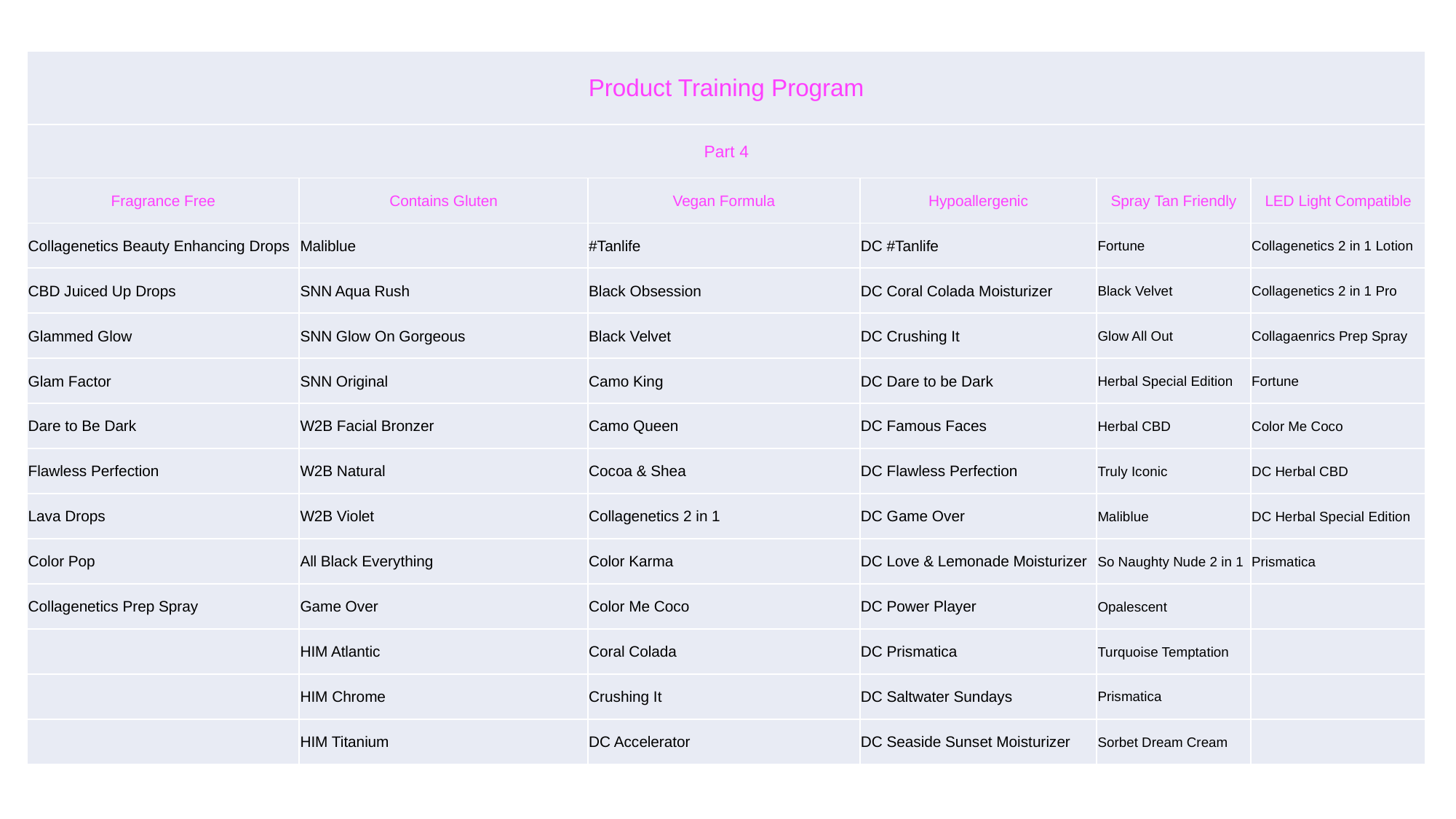

| Product Training Program |  |  |  |  |  |
| --- | --- | --- | --- | --- | --- |
| Part 4 |  |  |  |  |  |
| Fragrance Free | Contains Gluten | Vegan Formula | Hypoallergenic | Spray Tan Friendly | LED Light Compatible |
| Collagenetics Beauty Enhancing Drops | Maliblue | #Tanlife | DC #Tanlife | Fortune | Collagenetics 2 in 1 Lotion |
| CBD Juiced Up Drops | SNN Aqua Rush | Black Obsession | DC Coral Colada Moisturizer | Black Velvet | Collagenetics 2 in 1 Pro |
| Glammed Glow | SNN Glow On Gorgeous | Black Velvet | DC Crushing It | Glow All Out | Collagaenrics Prep Spray |
| Glam Factor | SNN Original | Camo King | DC Dare to be Dark | Herbal Special Edition | Fortune |
| Dare to Be Dark | W2B Facial Bronzer | Camo Queen | DC Famous Faces | Herbal CBD | Color Me Coco |
| Flawless Perfection | W2B Natural | Cocoa & Shea | DC Flawless Perfection | Truly Iconic | DC Herbal CBD |
| Lava Drops | W2B Violet | Collagenetics 2 in 1 | DC Game Over | Maliblue | DC Herbal Special Edition |
| Color Pop | All Black Everything | Color Karma | DC Love & Lemonade Moisturizer | So Naughty Nude 2 in 1 | Prismatica |
| Collagenetics Prep Spray | Game Over | Color Me Coco | DC Power Player | Opalescent |  |
|  | HIM Atlantic | Coral Colada | DC Prismatica | Turquoise Temptation |  |
|  | HIM Chrome | Crushing It | DC Saltwater Sundays | Prismatica |  |
|  | HIM Titanium | DC Accelerator | DC Seaside Sunset Moisturizer | Sorbet Dream Cream |  |